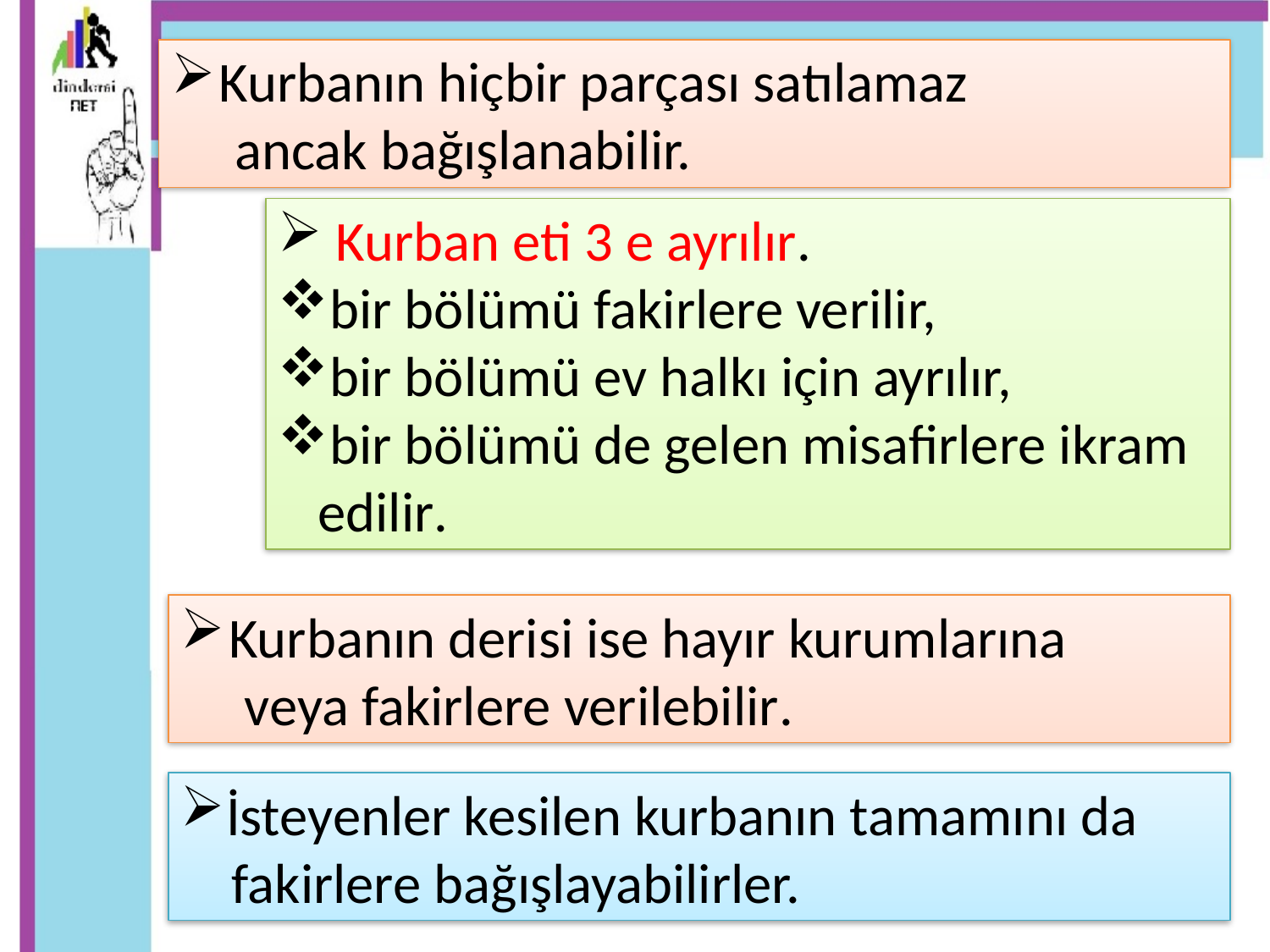

Kurbanın hiçbir parçası satılamaz
     ancak bağışlanabilir.
 Kurban eti 3 e ayrılır.
bir bölümü fakirlere verilir,
bir bölümü ev halkı için ayrılır,
bir bölümü de gelen misafirlere ikram edilir.
Kurbanın derisi ise hayır kurumlarına
     veya fakirlere verilebilir.
İsteyenler kesilen kurbanın tamamını da
    fakirlere bağışlayabilirler.